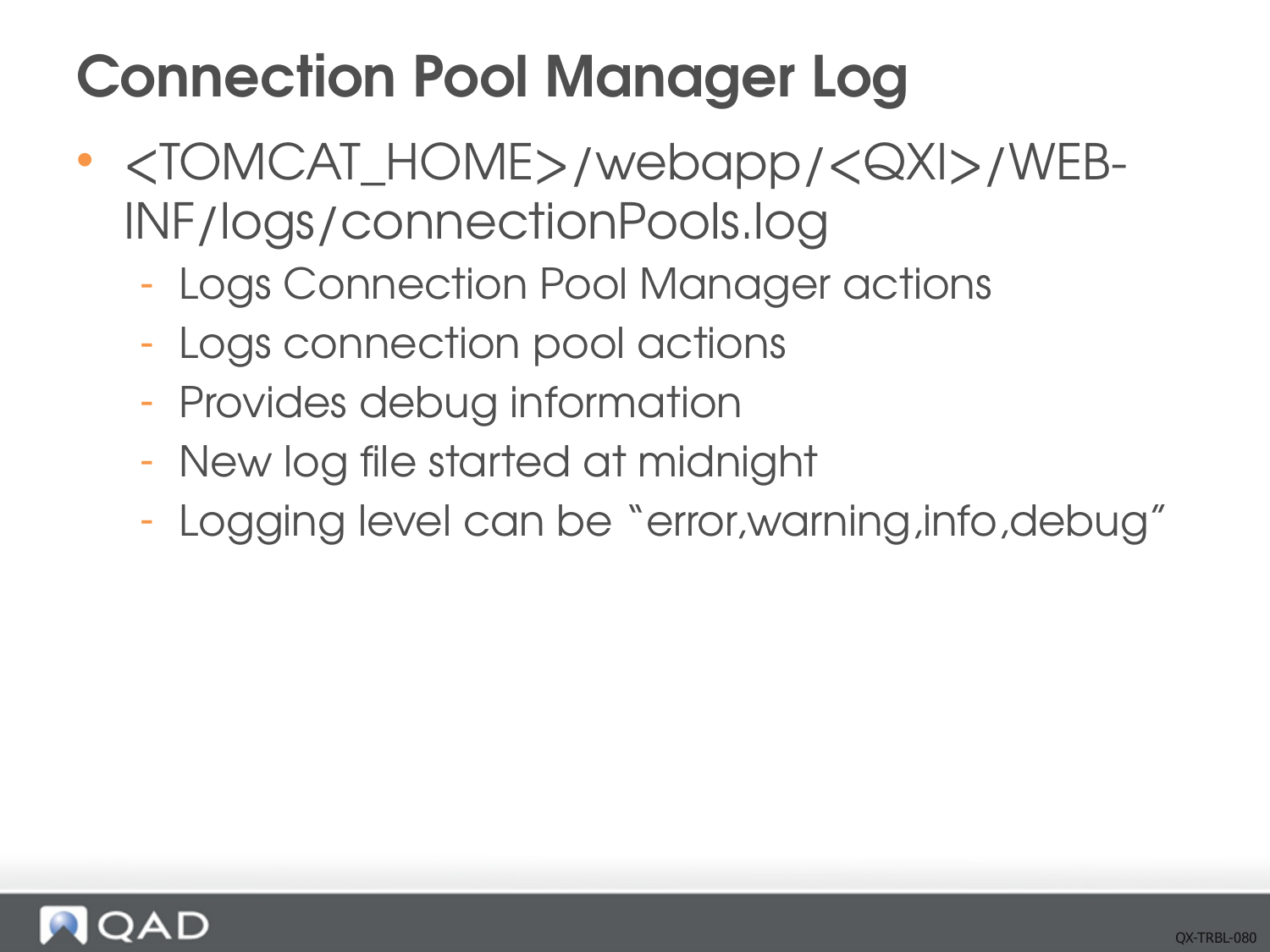

# Connection Pool Manager Log
<TOMCAT_HOME>/webapp/<QXI>/WEB-INF/logs/connectionPools.log
Logs Connection Pool Manager actions
Logs connection pool actions
Provides debug information
New log file started at midnight
Logging level can be “error,warning,info,debug”
QX-TRBL-080